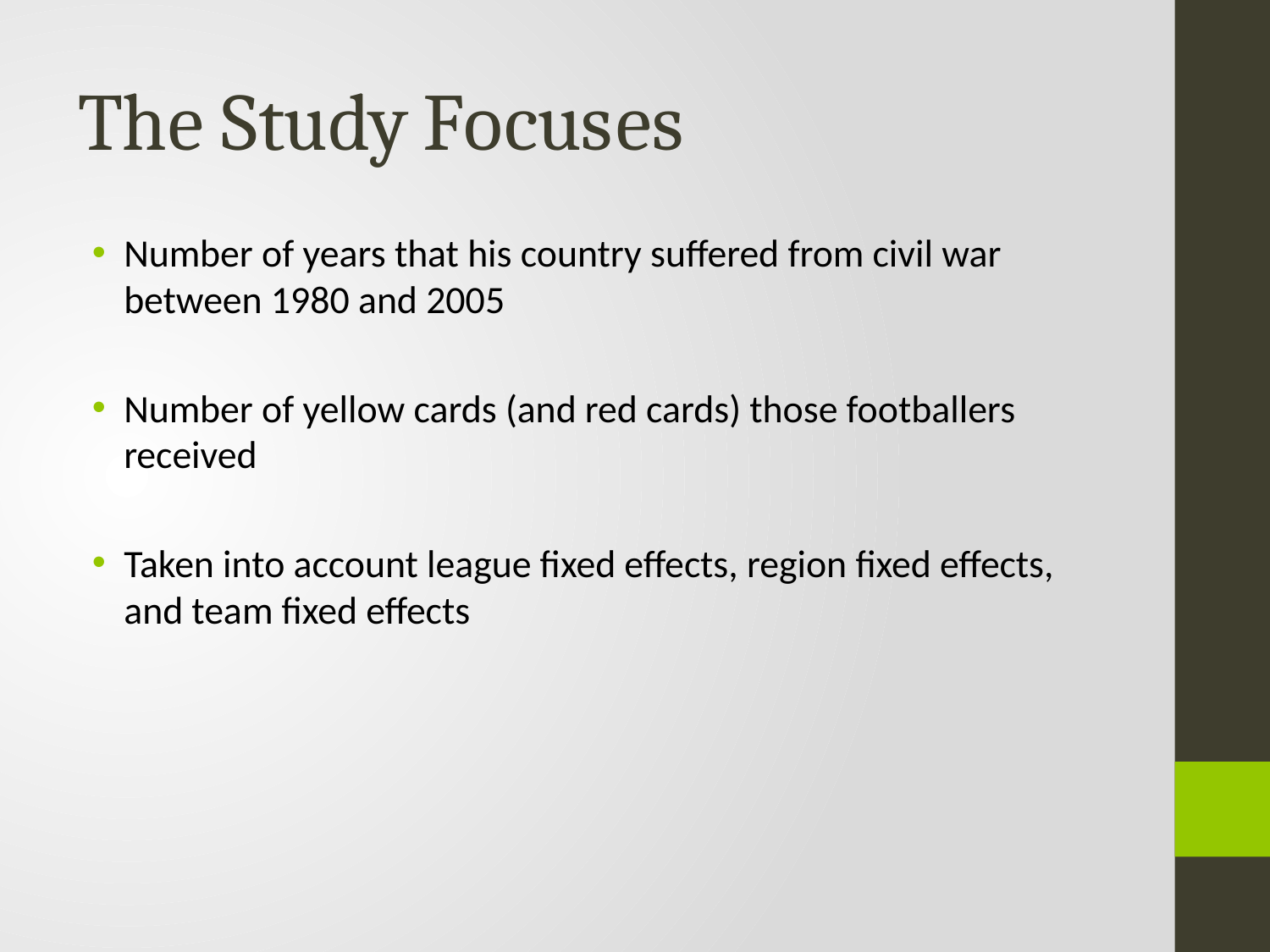

# The Study Focuses
Number of years that his country suffered from civil war between 1980 and 2005

Number of yellow cards (and red cards) those footballers received

Taken into account league fixed effects, region fixed effects, and team fixed effects